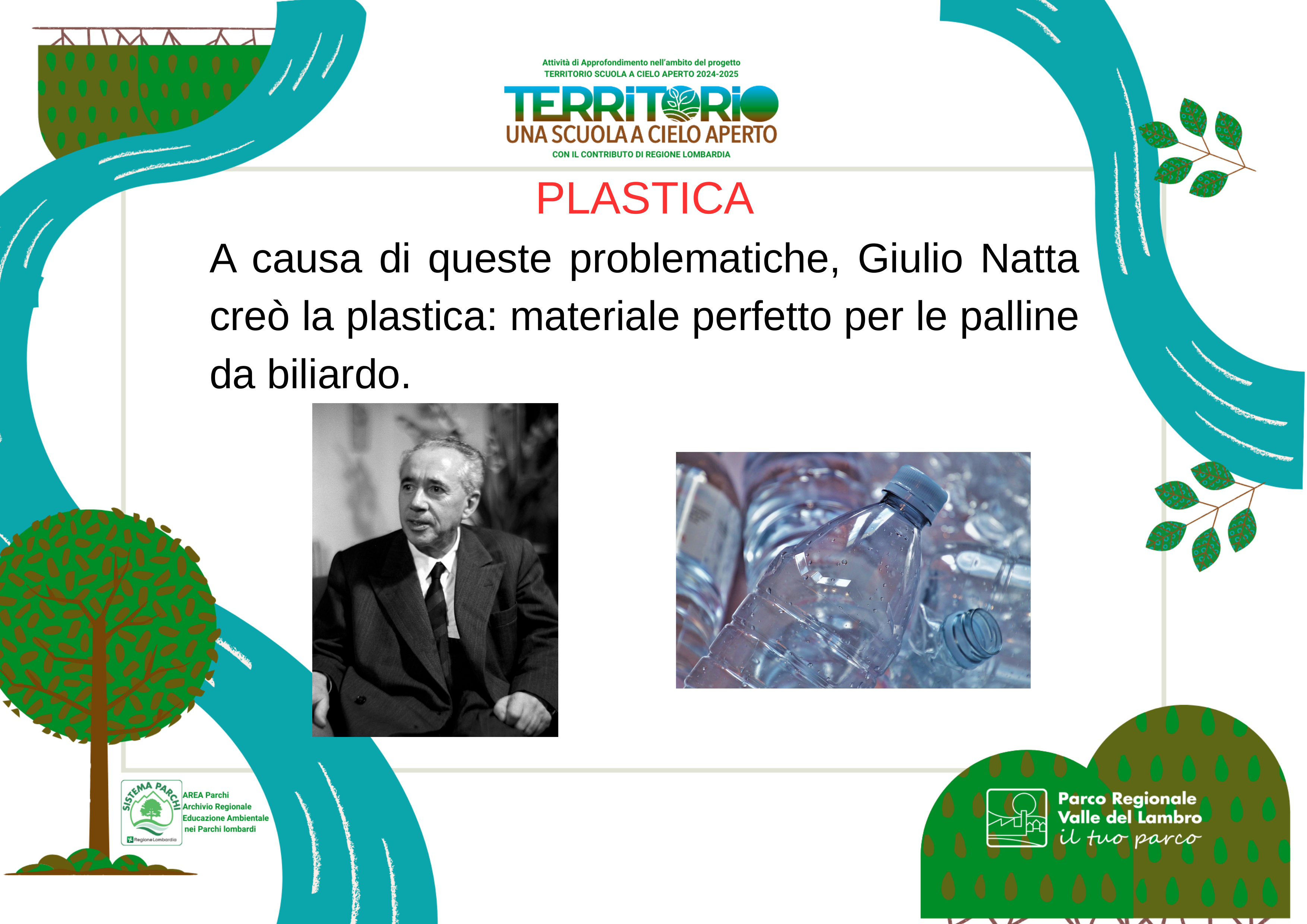

PLASTICA
A causa di queste problematiche, Giulio Natta creò la plastica: materiale perfetto per le palline da biliardo.